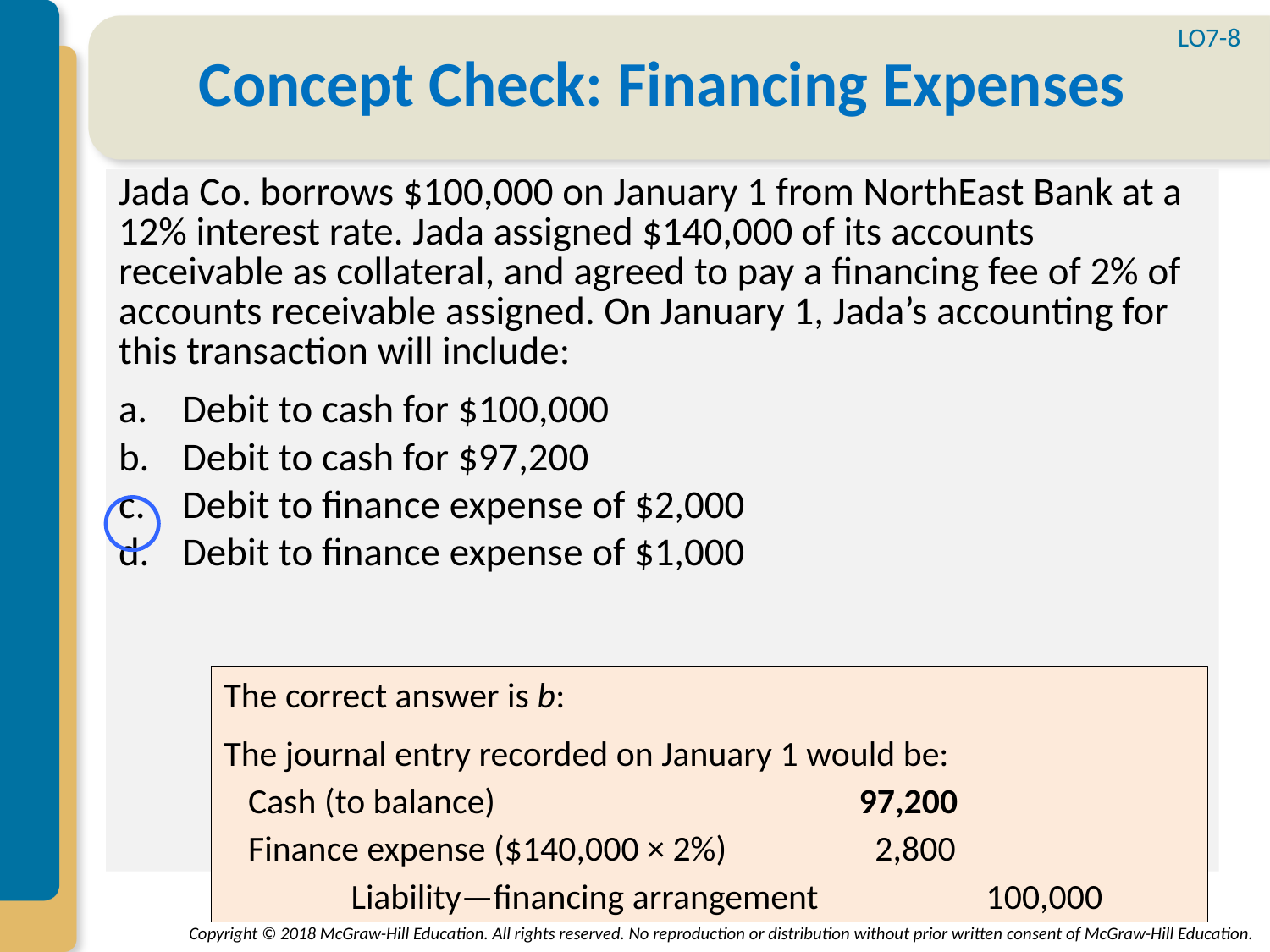

LO7-8
# Concept Check: Financing Expenses
Jada Co. borrows $100,000 on January 1 from NorthEast Bank at a 12% interest rate. Jada assigned $140,000 of its accounts receivable as collateral, and agreed to pay a financing fee of 2% of accounts receivable assigned. On January 1, Jada’s accounting for this transaction will include:
Debit to cash for $100,000
Debit to cash for $97,200
Debit to finance expense of $2,000
Debit to finance expense of $1,000

The correct answer is b:
The journal entry recorded on January 1 would be:
   Cash (to balance)			97,200
   Finance expense ($140,000 × 2%)	  	  2,800
	Liability—financing arrangement		100,000